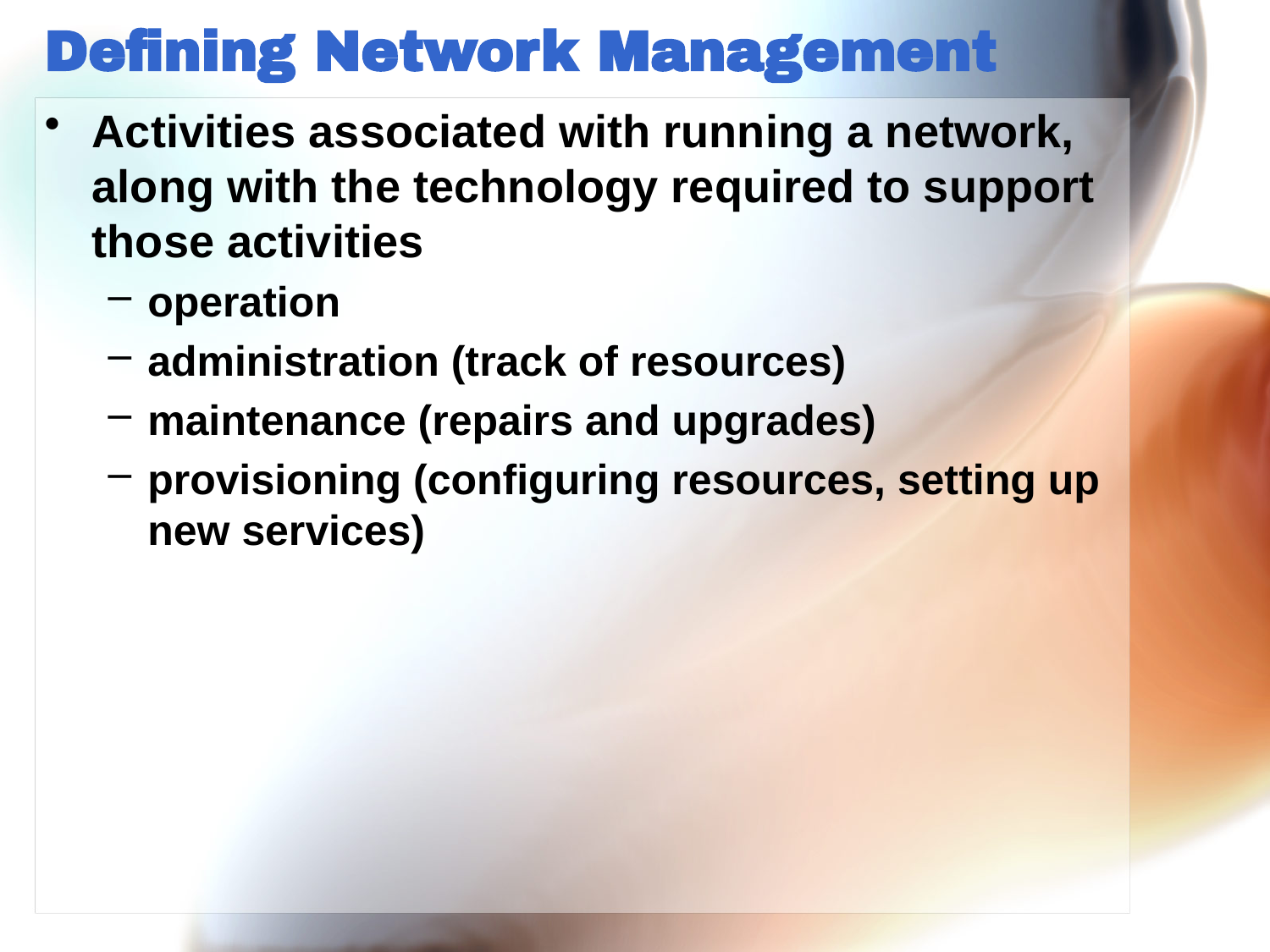

# Defining Network Management
Activities associated with running a network, along with the technology required to support those activities
operation
administration (track of resources)
maintenance (repairs and upgrades)
provisioning (configuring resources, setting up new services)